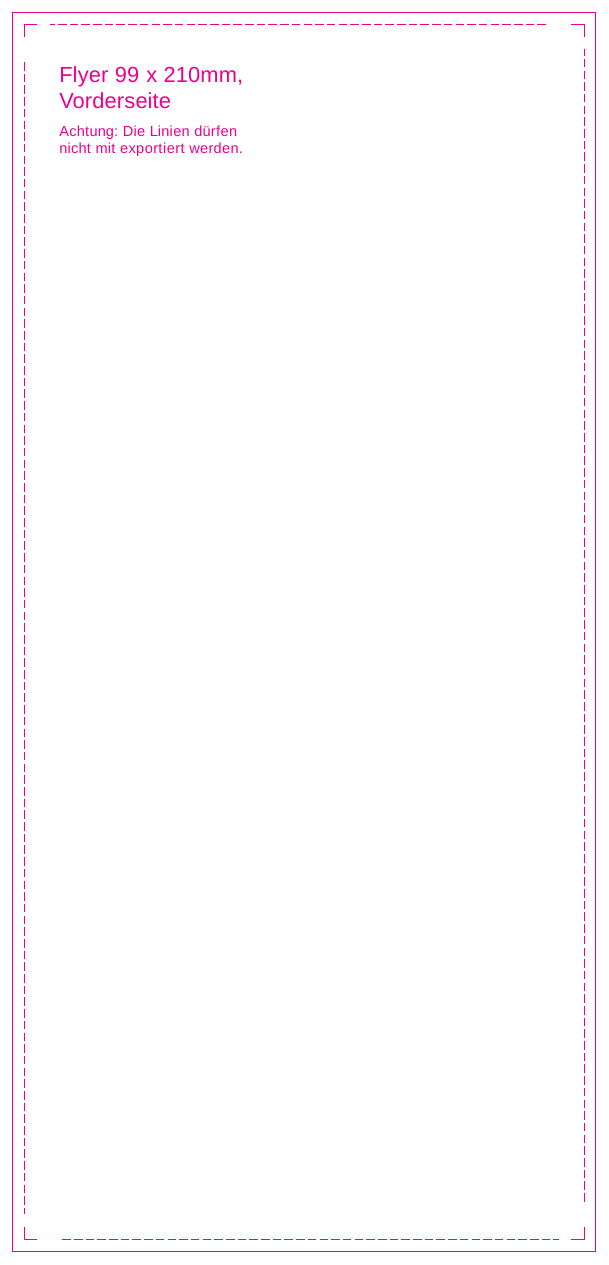

Flyer 99 x 210mm, Vorderseite
Achtung: Die Linien dürfen  nicht mit exportiert werden.